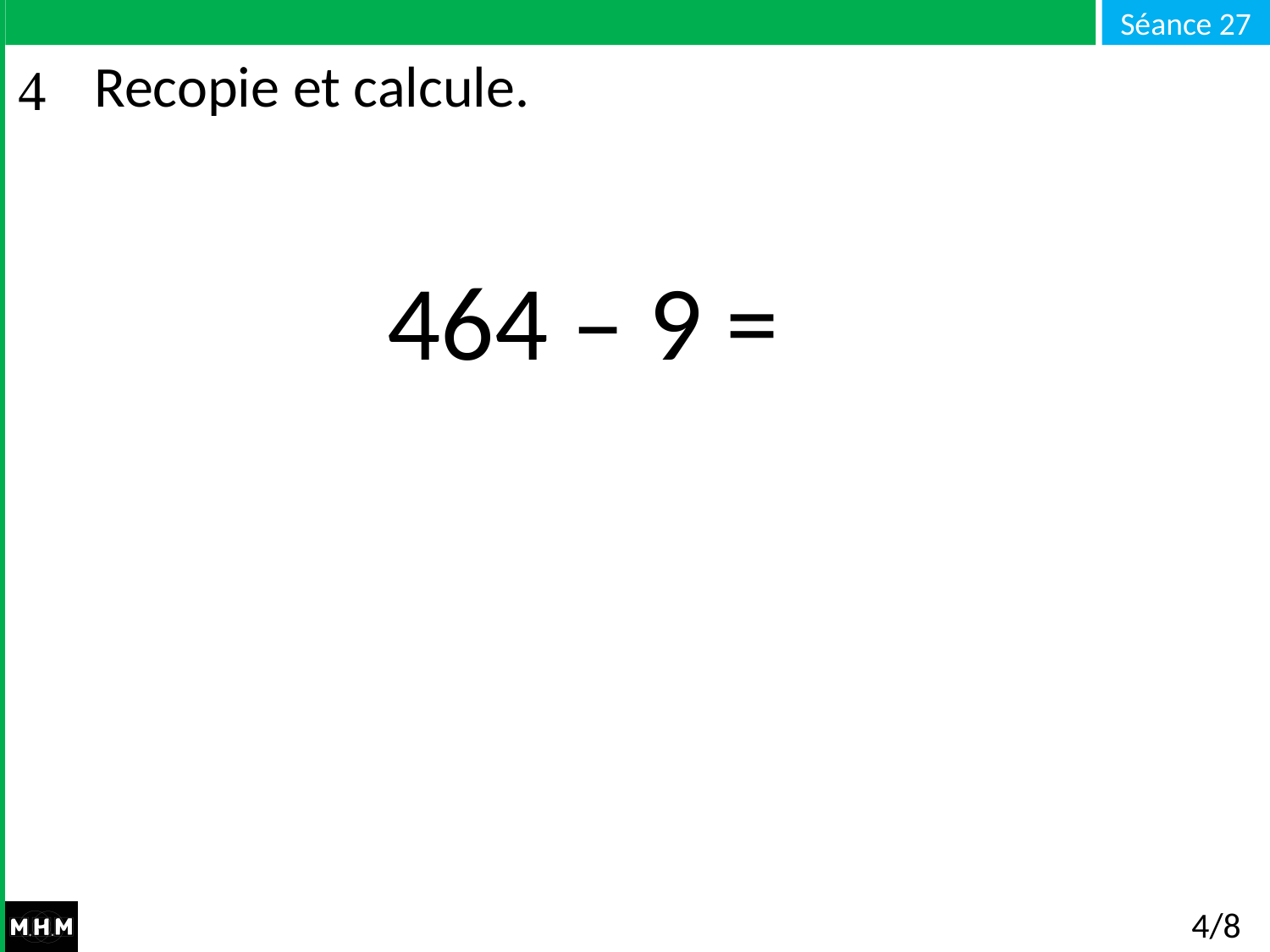

# Recopie et calcule.
464 – 9 =
4/8